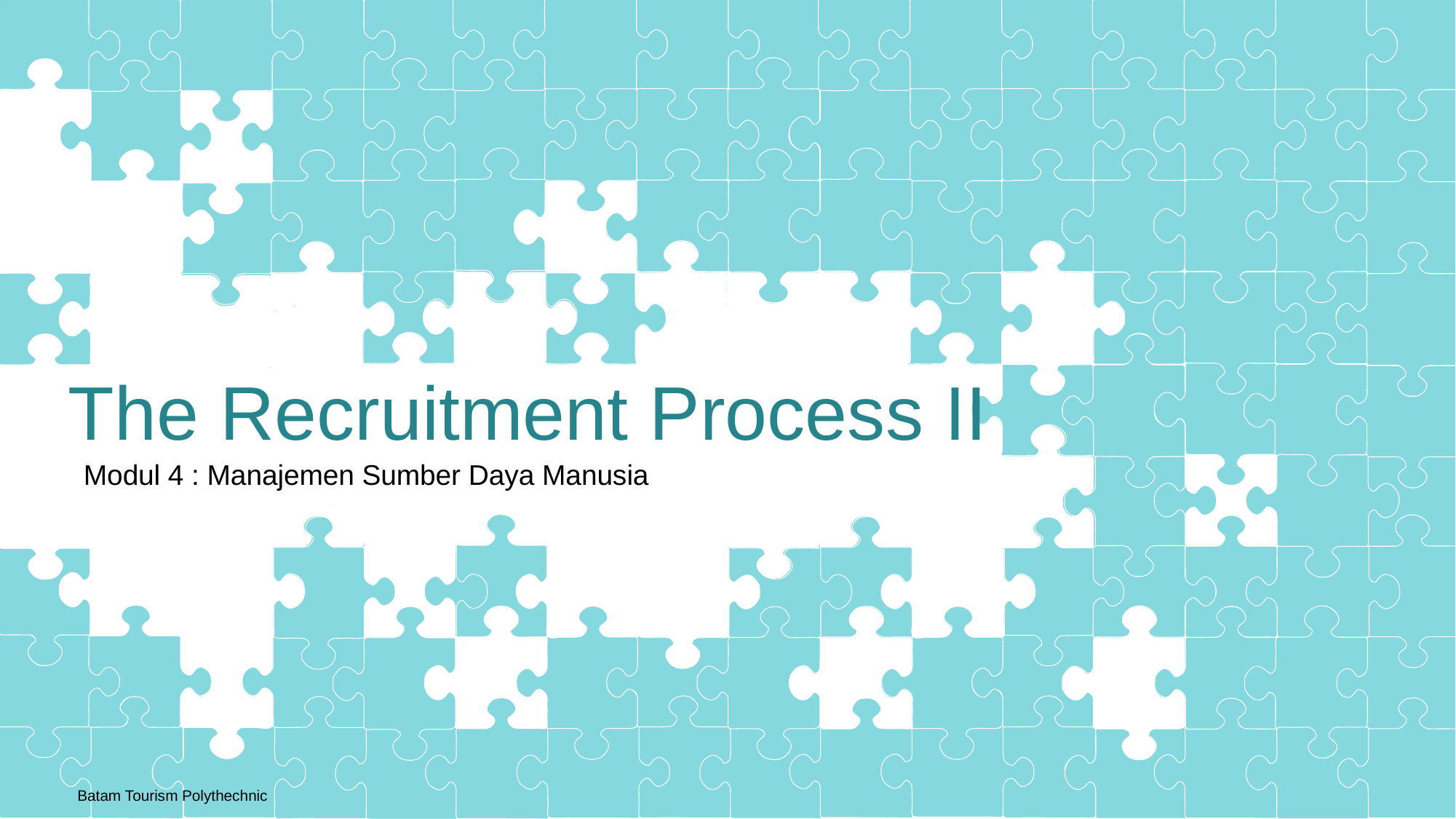

The Recruitment Process II
Modul 4 : Manajemen Sumber Daya Manusia
Batam Tourism Polythechnic